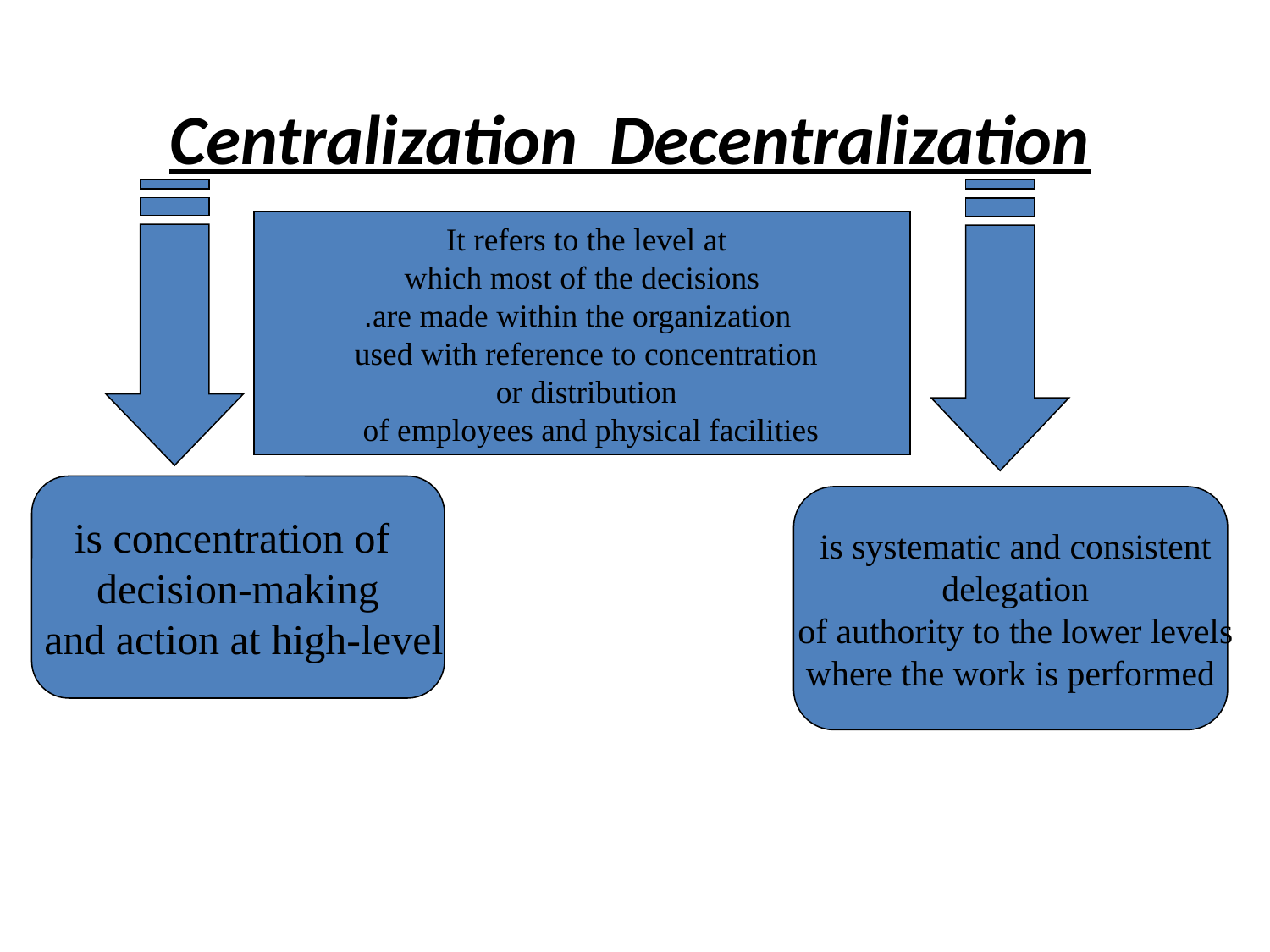

# Centralization  Decentralization
It refers to the level at
which most of the decisions
 are made within the organization.
used with reference to concentration
or distribution
of employees and physical facilities

 is concentration of
 decision-making
and action at high-level
is systematic and consistent
delegation
of authority to the lower levels
where the work is performed